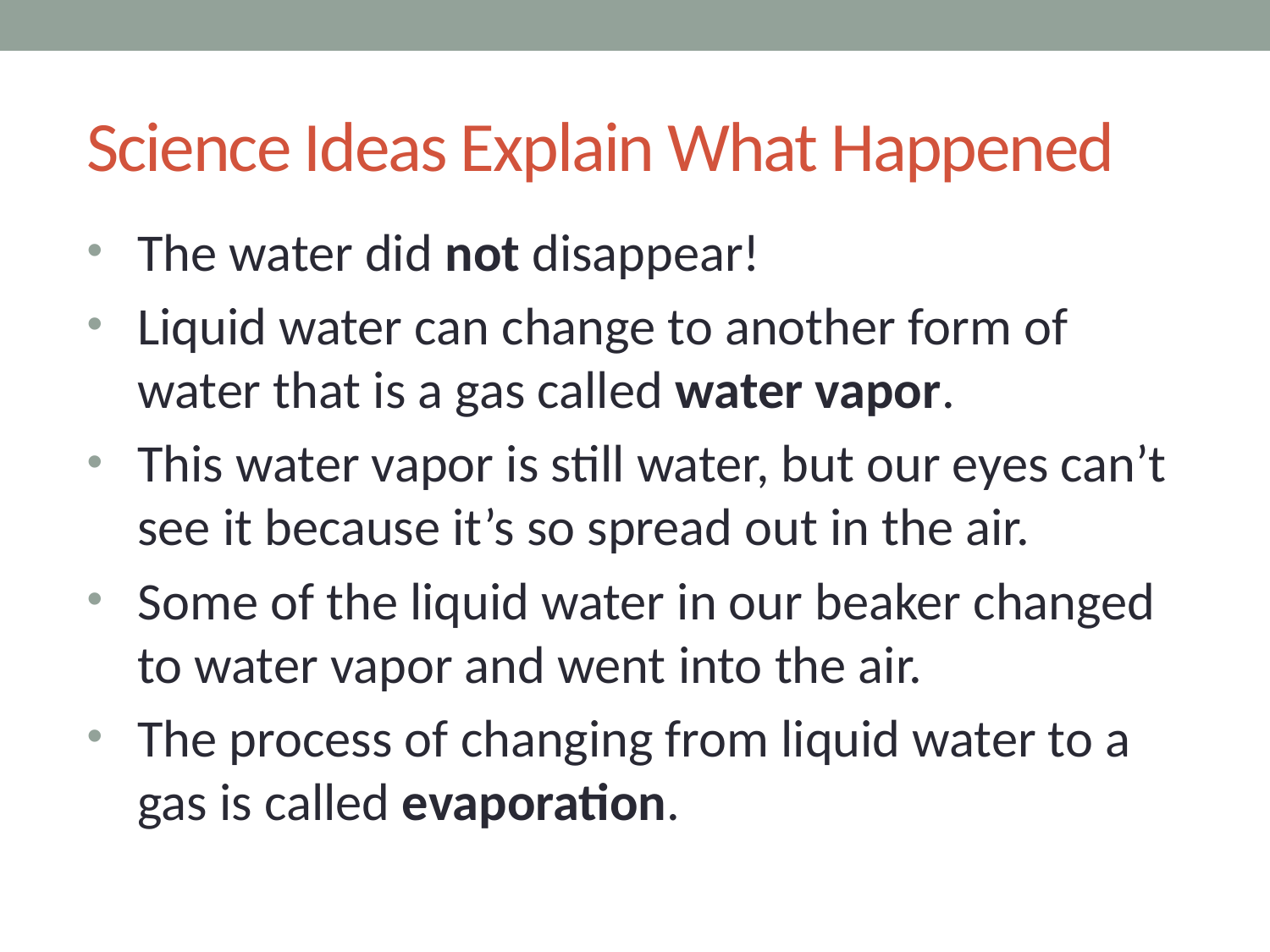

# Science Ideas Explain What Happened
The water did not disappear!
Liquid water can change to another form of water that is a gas called water vapor.
This water vapor is still water, but our eyes can’t see it because it’s so spread out in the air.
Some of the liquid water in our beaker changed to water vapor and went into the air.
The process of changing from liquid water to a gas is called evaporation.